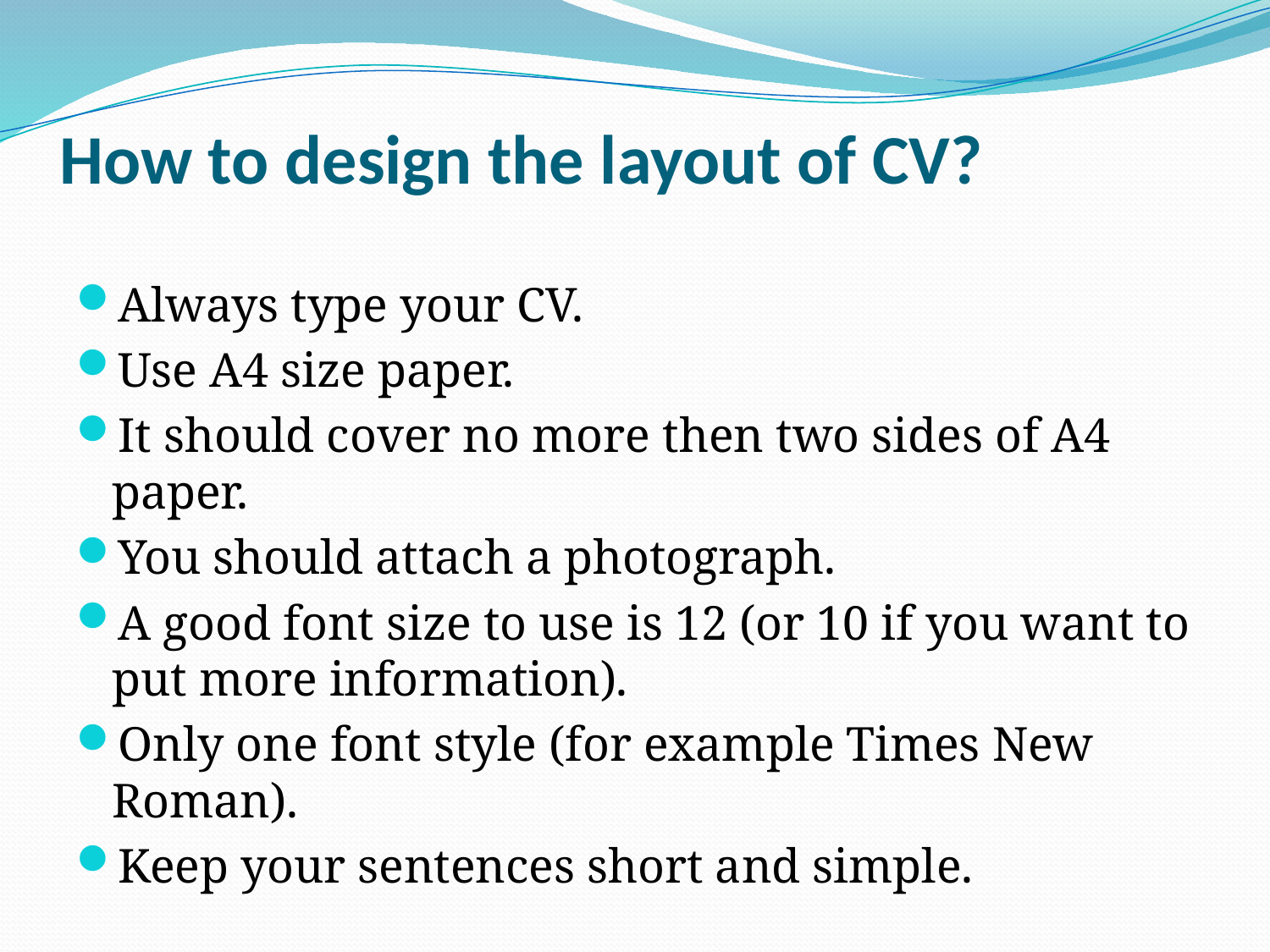

# How to design the layout of CV?
Always type your CV.
Use A4 size paper.
It should cover no more then two sides of A4 paper.
You should attach a photograph.
A good font size to use is 12 (or 10 if you want to put more information).
Only one font style (for example Times New Roman).
Keep your sentences short and simple.